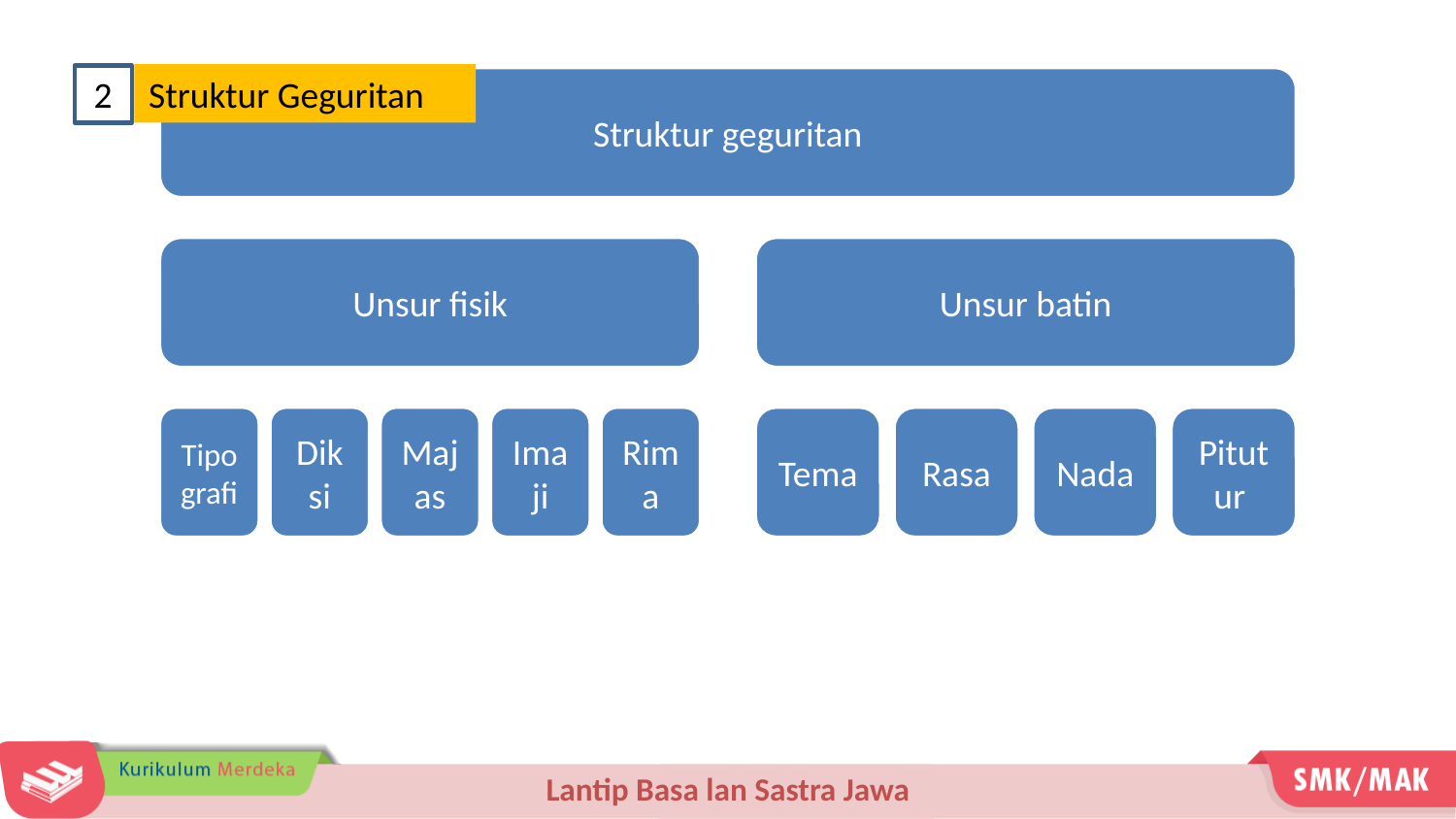

Struktur Geguritan
2
Struktur geguritan
Unsur fisik
Tipografi
Diksi
Tema
Majas
Imaji
Rima
Unsur batin
Rasa
Nada
Pitutur